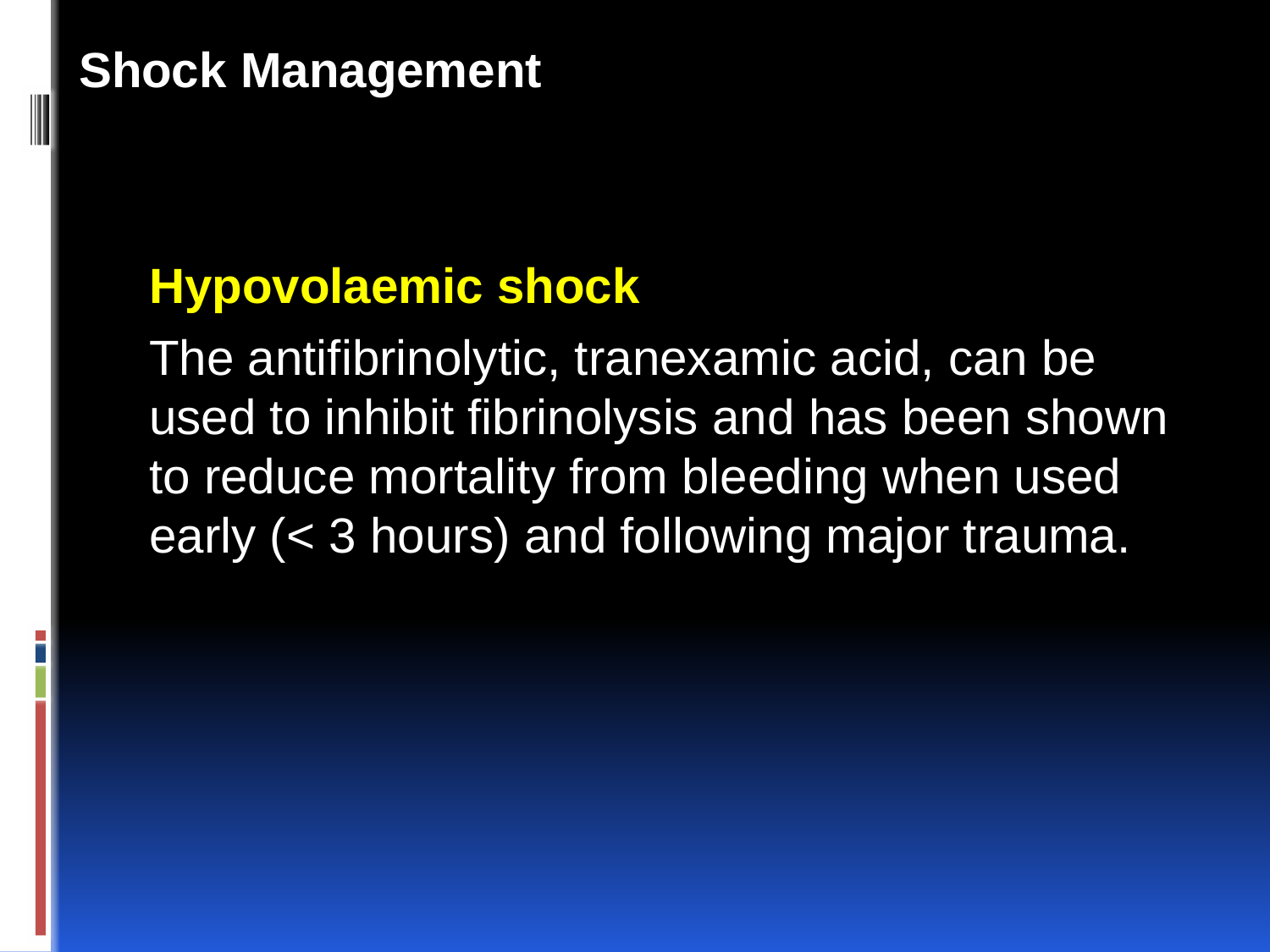

Shock Management
Hypovolaemic shock
The antifibrinolytic, tranexamic acid, can be used to inhibit fibrinolysis and has been shown  to reduce mortality from bleeding when used early (< 3 hours) and following major trauma.